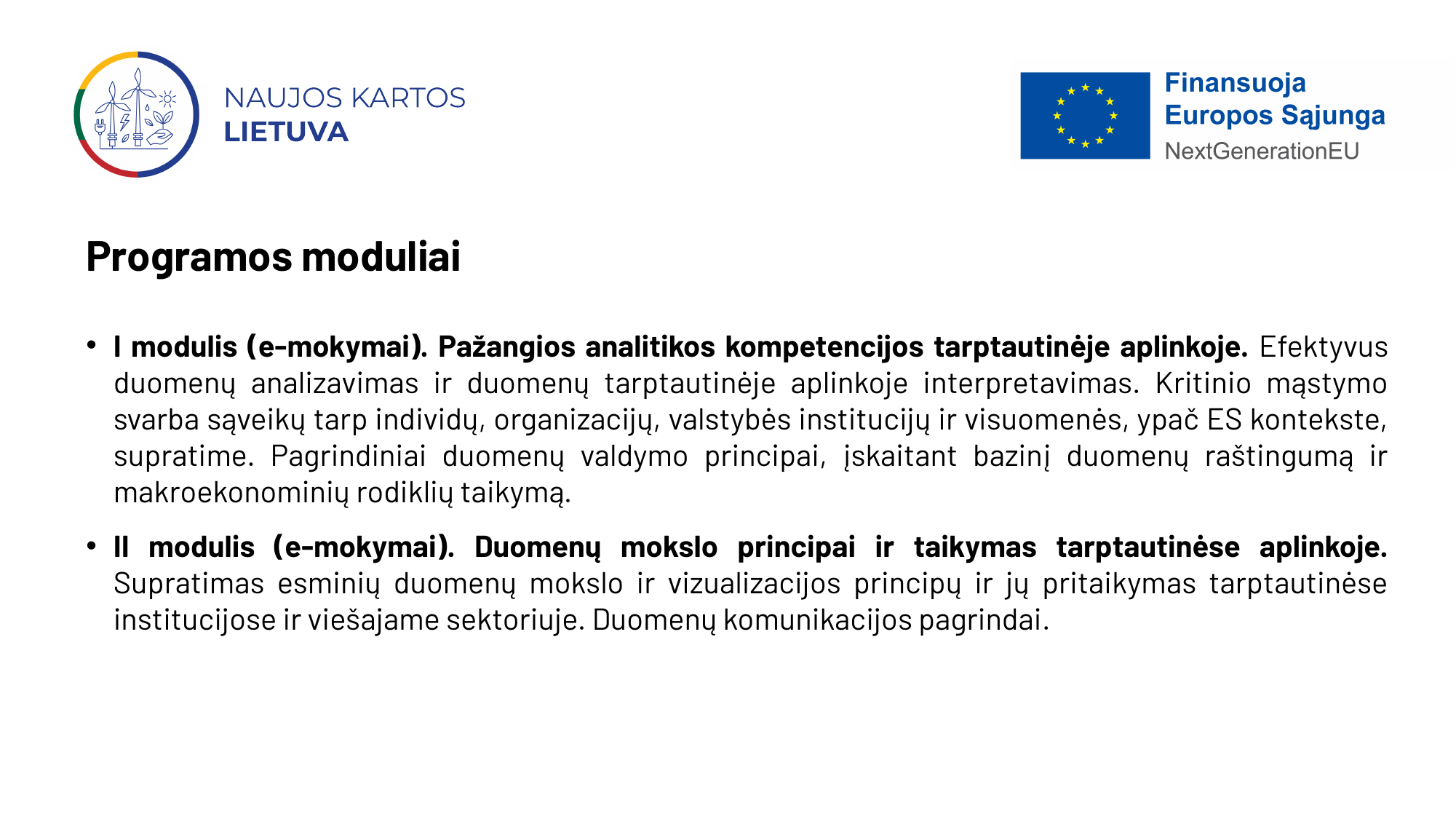

# Programos moduliai
I modulis (e-mokymai). Pažangios analitikos kompetencijos tarptautinėje aplinkoje. Efektyvus duomenų analizavimas ir duomenų tarptautinėje aplinkoje interpretavimas. Kritinio mąstymo svarba sąveikų tarp individų, organizacijų, valstybės institucijų ir visuomenės, ypač ES kontekste, supratime. Pagrindiniai duomenų valdymo principai, įskaitant bazinį duomenų raštingumą ir makroekonominių rodiklių taikymą.
II modulis (e-mokymai). Duomenų mokslo principai ir taikymas tarptautinėse aplinkoje. Supratimas esminių duomenų mokslo ir vizualizacijos principų ir jų pritaikymas tarptautinėse institucijose ir viešajame sektoriuje. Duomenų komunikacijos pagrindai.